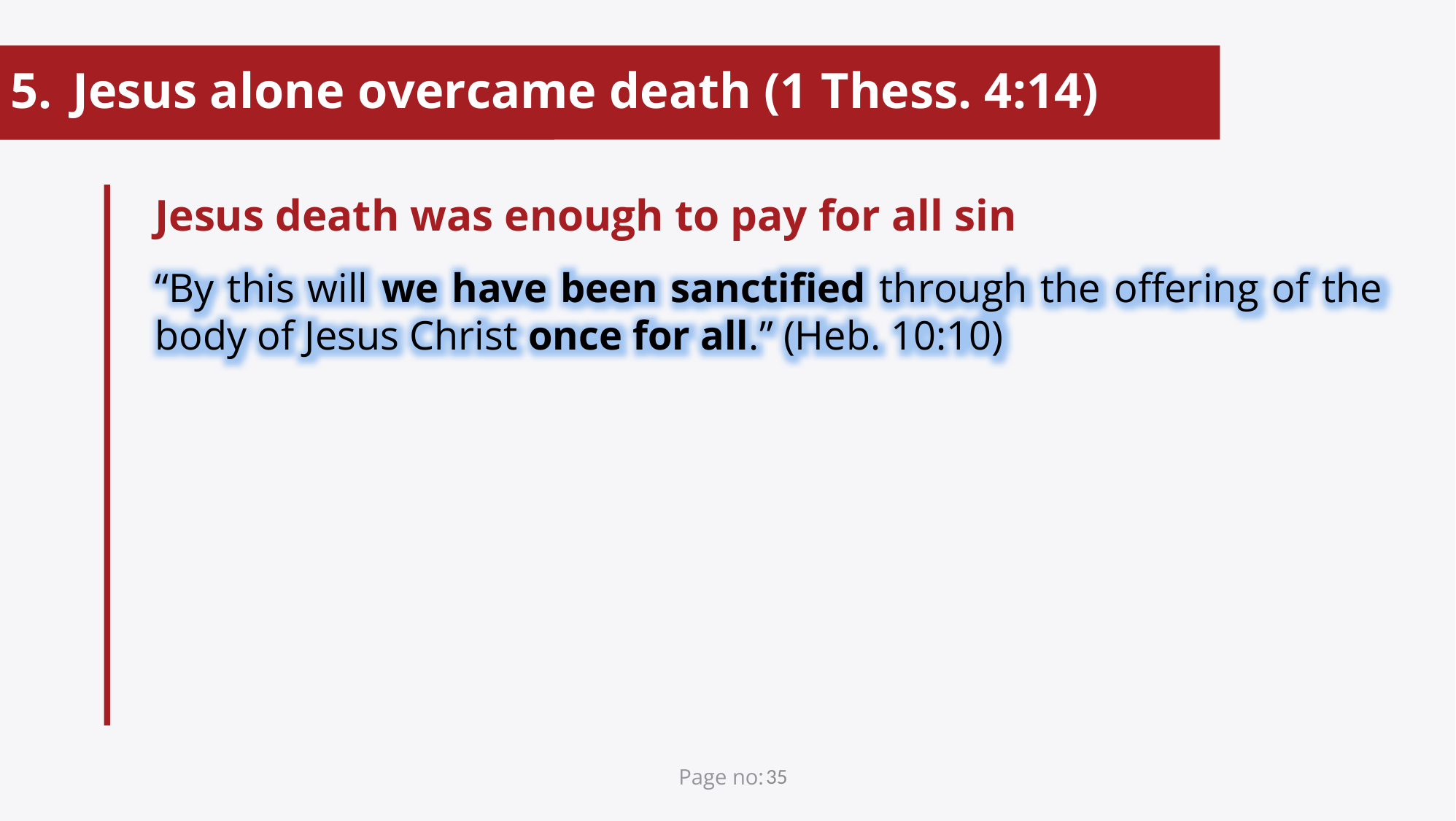

Jesus alone overcame death (1 Thess. 4:14)

Jesus death was enough to pay for all sin
“By this will we have been sanctified through the offering of the body of Jesus Christ once for all.” (Heb. 10:10)